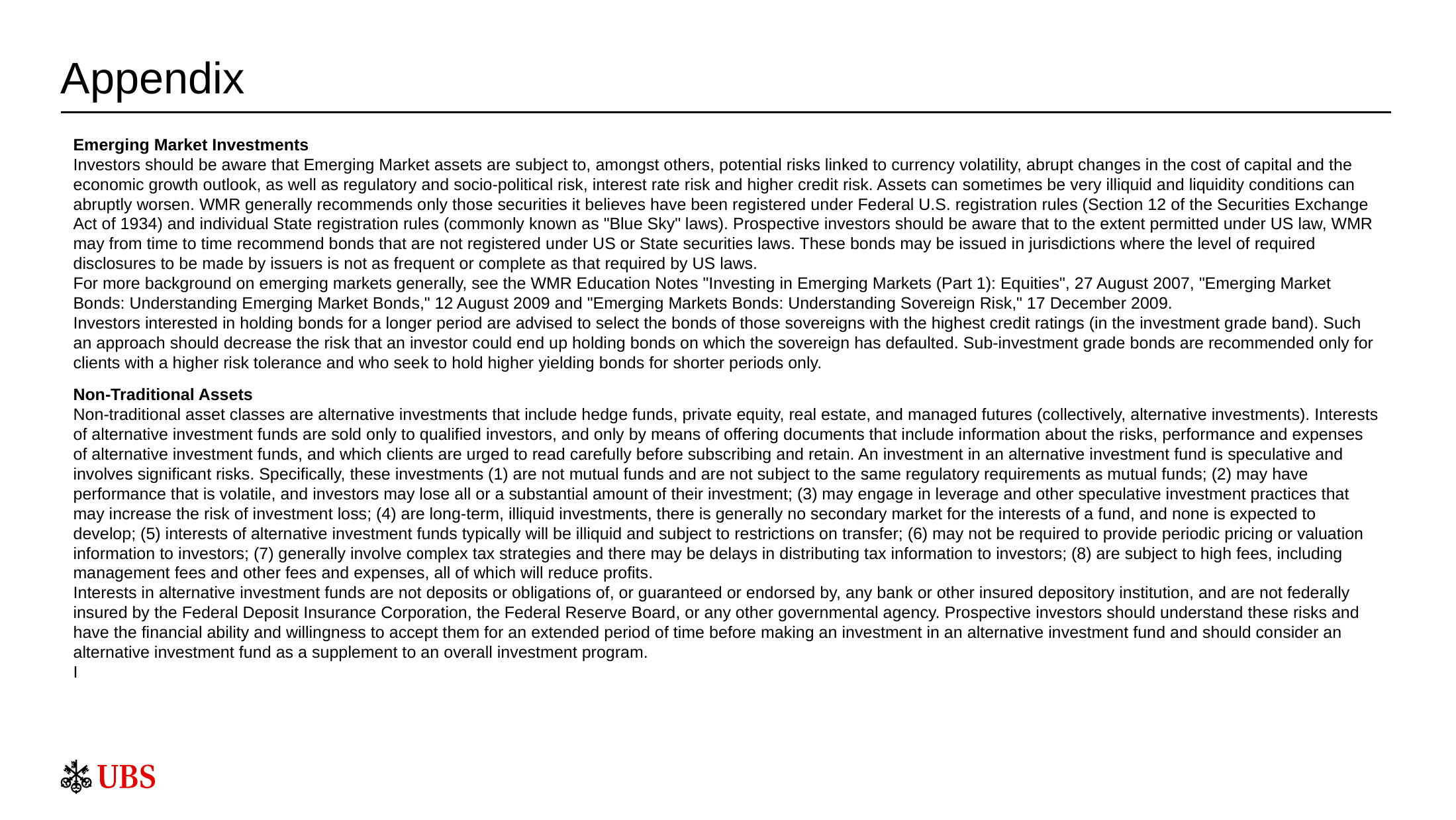

# Appendix
Emerging Market Investments
Investors should be aware that Emerging Market assets are subject to, amongst others, potential risks linked to currency volatility, abrupt changes in the cost of capital and the economic growth outlook, as well as regulatory and socio-political risk, interest rate risk and higher credit risk. Assets can sometimes be very illiquid and liquidity conditions can abruptly worsen. WMR generally recommends only those securities it believes have been registered under Federal U.S. registration rules (Section 12 of the Securities Exchange Act of 1934) and individual State registration rules (commonly known as "Blue Sky" laws). Prospective investors should be aware that to the extent permitted under US law, WMR may from time to time recommend bonds that are not registered under US or State securities laws. These bonds may be issued in jurisdictions where the level of required disclosures to be made by issuers is not as frequent or complete as that required by US laws.
For more background on emerging markets generally, see the WMR Education Notes "Investing in Emerging Markets (Part 1): Equities", 27 August 2007, "Emerging Market Bonds: Understanding Emerging Market Bonds," 12 August 2009 and "Emerging Markets Bonds: Understanding Sovereign Risk," 17 December 2009.
Investors interested in holding bonds for a longer period are advised to select the bonds of those sovereigns with the highest credit ratings (in the investment grade band). Such an approach should decrease the risk that an investor could end up holding bonds on which the sovereign has defaulted. Sub-investment grade bonds are recommended only for clients with a higher risk tolerance and who seek to hold higher yielding bonds for shorter periods only.
Non-Traditional Assets
Non-traditional asset classes are alternative investments that include hedge funds, private equity, real estate, and managed futures (collectively, alternative investments). Interests of alternative investment funds are sold only to qualified investors, and only by means of offering documents that include information about the risks, performance and expenses of alternative investment funds, and which clients are urged to read carefully before subscribing and retain. An investment in an alternative investment fund is speculative and involves significant risks. Specifically, these investments (1) are not mutual funds and are not subject to the same regulatory requirements as mutual funds; (2) may have performance that is volatile, and investors may lose all or a substantial amount of their investment; (3) may engage in leverage and other speculative investment practices that may increase the risk of investment loss; (4) are long-term, illiquid investments, there is generally no secondary market for the interests of a fund, and none is expected to develop; (5) interests of alternative investment funds typically will be illiquid and subject to restrictions on transfer; (6) may not be required to provide periodic pricing or valuation information to investors; (7) generally involve complex tax strategies and there may be delays in distributing tax information to investors; (8) are subject to high fees, including management fees and other fees and expenses, all of which will reduce profits.
Interests in alternative investment funds are not deposits or obligations of, or guaranteed or endorsed by, any bank or other insured depository institution, and are not federally insured by the Federal Deposit Insurance Corporation, the Federal Reserve Board, or any other governmental agency. Prospective investors should understand these risks and have the financial ability and willingness to accept them for an extended period of time before making an investment in an alternative investment fund and should consider an alternative investment fund as a supplement to an overall investment program.
I